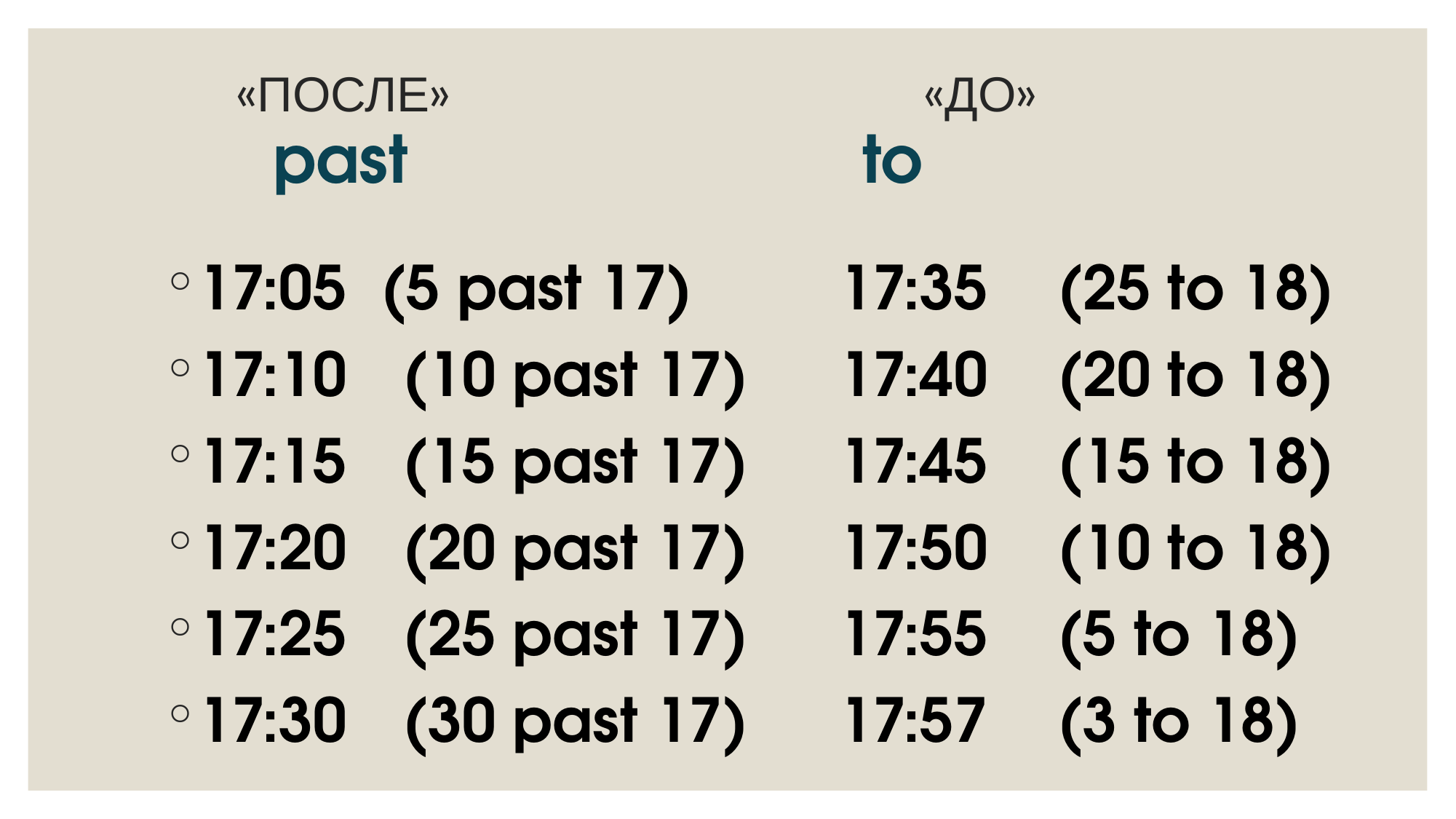

# «ПОСЛЕ»					«ДО» past				 	  to
17:05  (5 past 17)		17:35	(25 to 18)
17:10	(10 past 17)	17:40	(20 to 18)
17:15	(15 past 17)	17:45	(15 to 18)
17:20	(20 past 17)	17:50	(10 to 18)
17:25	(25 past 17)	17:55	(5 to 18)
17:30	(30 past 17)	17:57	(3 to 18)